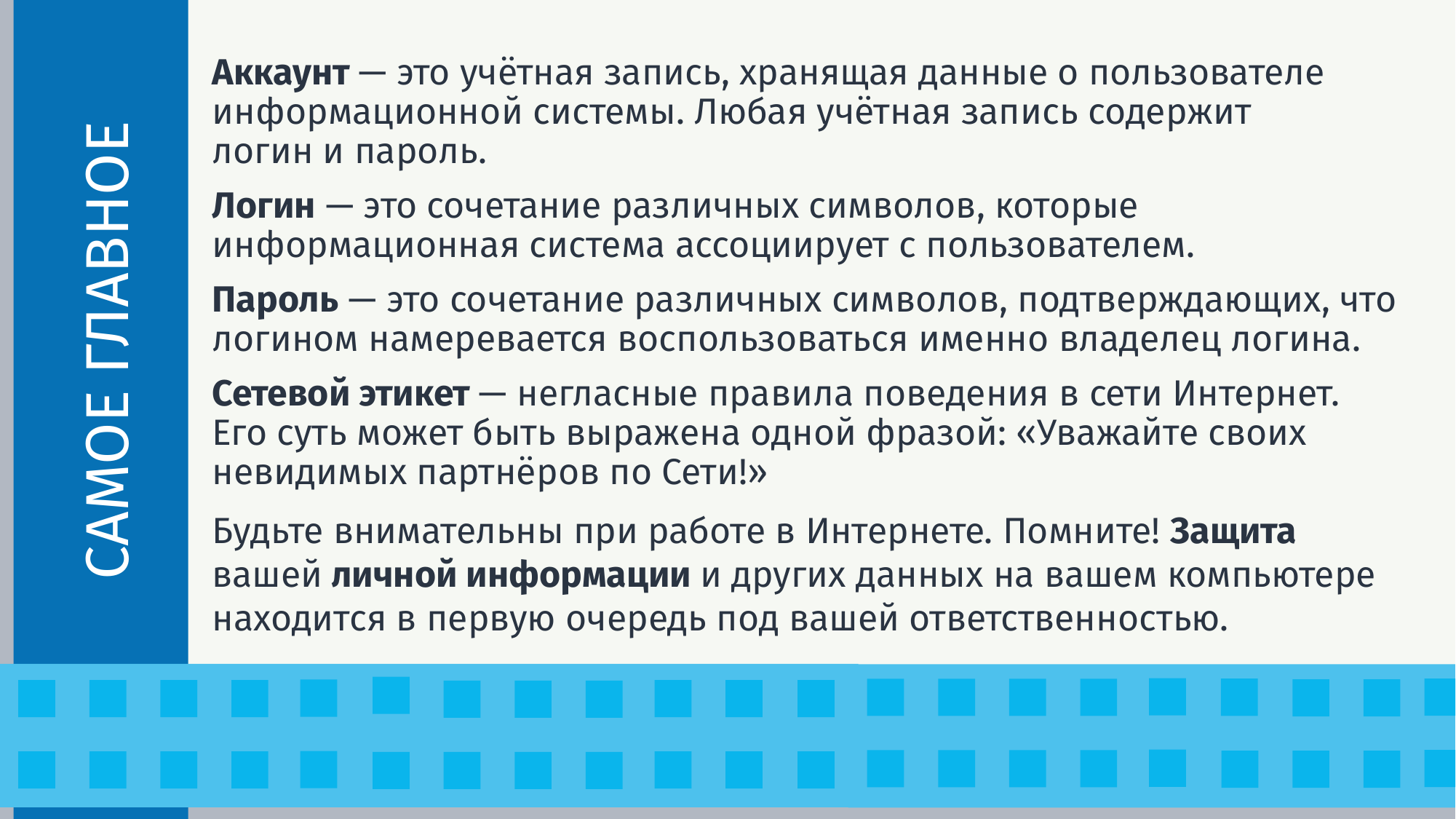

Аккаунт — это учётная запись, хранящая данные о пользователе информационной системы. Любая учётная запись содержит
логин и пароль.
Логин — это сочетание различных символов, которые информационная система ассоциирует с пользователем.
Пароль — это сочетание различных символов, подтверждающих, что логином намеревается воспользоваться именно владелец логина.
Сетевой этикет — негласные правила поведения в сети Интернет.
Его суть может быть выражена одной фразой: «Уважайте своих невидимых партнёров по Сети!»
Будьте внимательны при работе в Интернете. Помните! Защита вашей личной информации и других данных на вашем компьютере находится в первую очередь под вашей ответственностью.